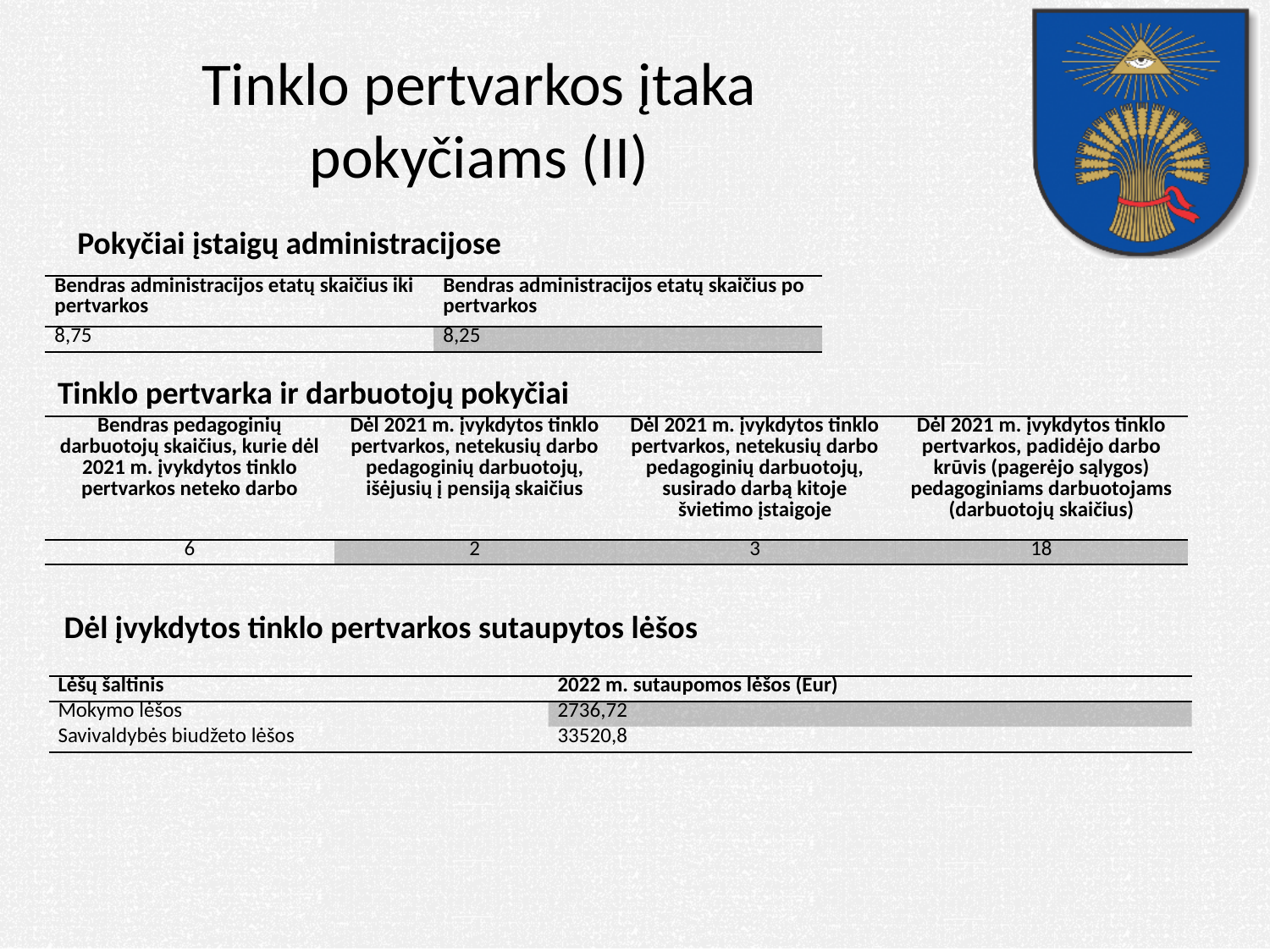

# Tinklo pertvarkos įtaka pokyčiams (II)
Pokyčiai įstaigų administracijose
| Bendras administracijos etatų skaičius iki pertvarkos | Bendras administracijos etatų skaičius po pertvarkos |
| --- | --- |
| 8,75 | 8,25 |
Tinklo pertvarka ir darbuotojų pokyčiai

| Bendras pedagoginių darbuotojų skaičius, kurie dėl 2021 m. įvykdytos tinklo pertvarkos neteko darbo | Dėl 2021 m. įvykdytos tinklo pertvarkos, netekusių darbo pedagoginių darbuotojų, išėjusių į pensiją skaičius | Dėl 2021 m. įvykdytos tinklo pertvarkos, netekusių darbo pedagoginių darbuotojų, susirado darbą kitoje švietimo įstaigoje | Dėl 2021 m. įvykdytos tinklo pertvarkos, padidėjo darbo krūvis (pagerėjo sąlygos) pedagoginiams darbuotojams (darbuotojų skaičius) |
| --- | --- | --- | --- |
| 6 | 2 | 3 | 18 |
Dėl įvykdytos tinklo pertvarkos sutaupytos lėšos
| Lėšų šaltinis | 2022 m. sutaupomos lėšos (Eur) |
| --- | --- |
| Mokymo lėšos | 2736,72 |
| Savivaldybės biudžeto lėšos | 33520,8 |